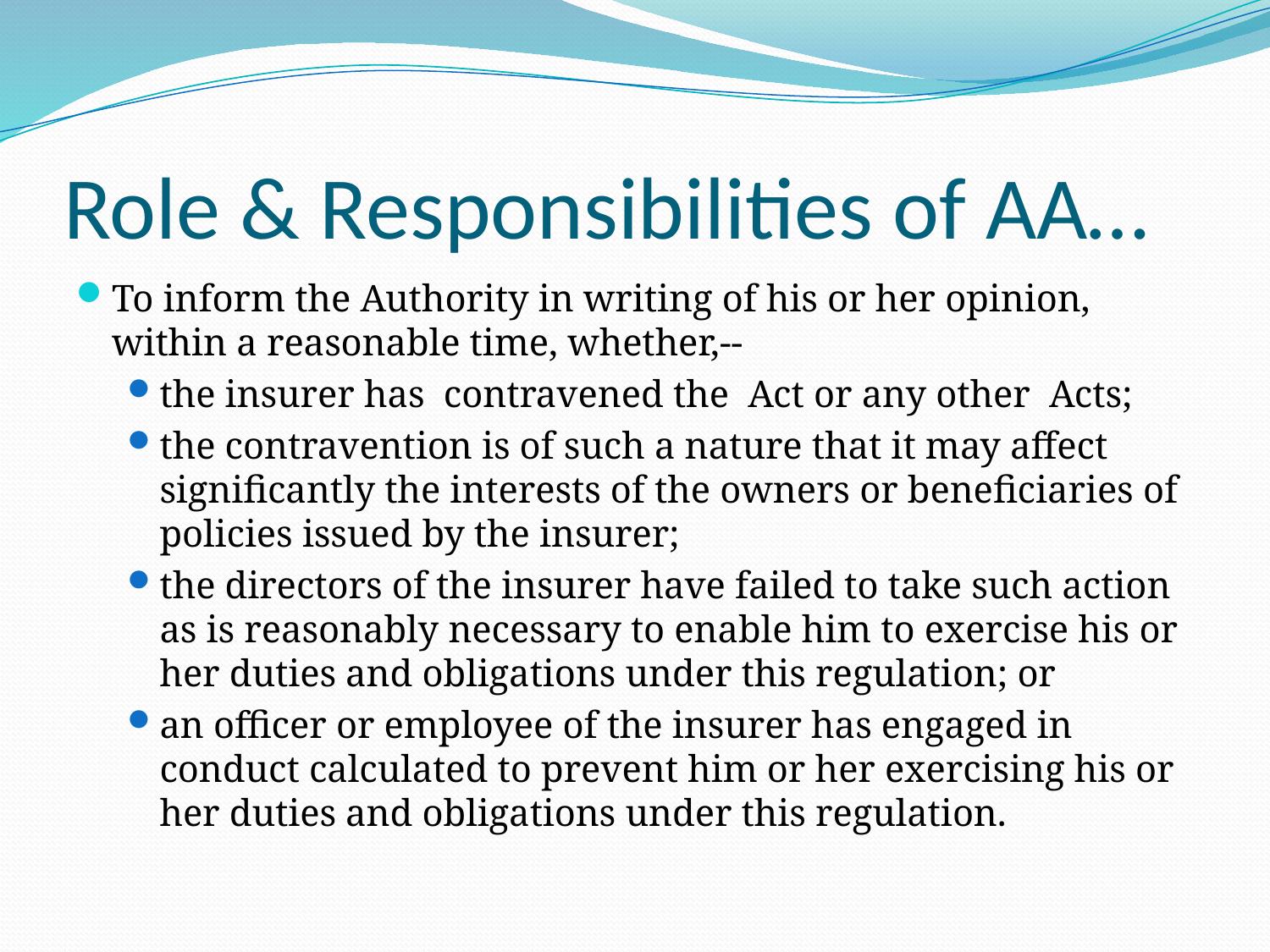

# Role & Responsibilities of AA…
To inform the Authority in writing of his or her opinion, within a reasonable time, whether,--
the insurer has  contravened the  Act or any other  Acts;
the contravention is of such a nature that it may affect significantly the interests of the owners or beneficiaries of policies issued by the insurer;
the directors of the insurer have failed to take such action as is reasonably necessary to enable him to exercise his or her duties and obligations under this regulation; or
an officer or employee of the insurer has engaged in conduct calculated to prevent him or her exercising his or her duties and obligations under this regulation.